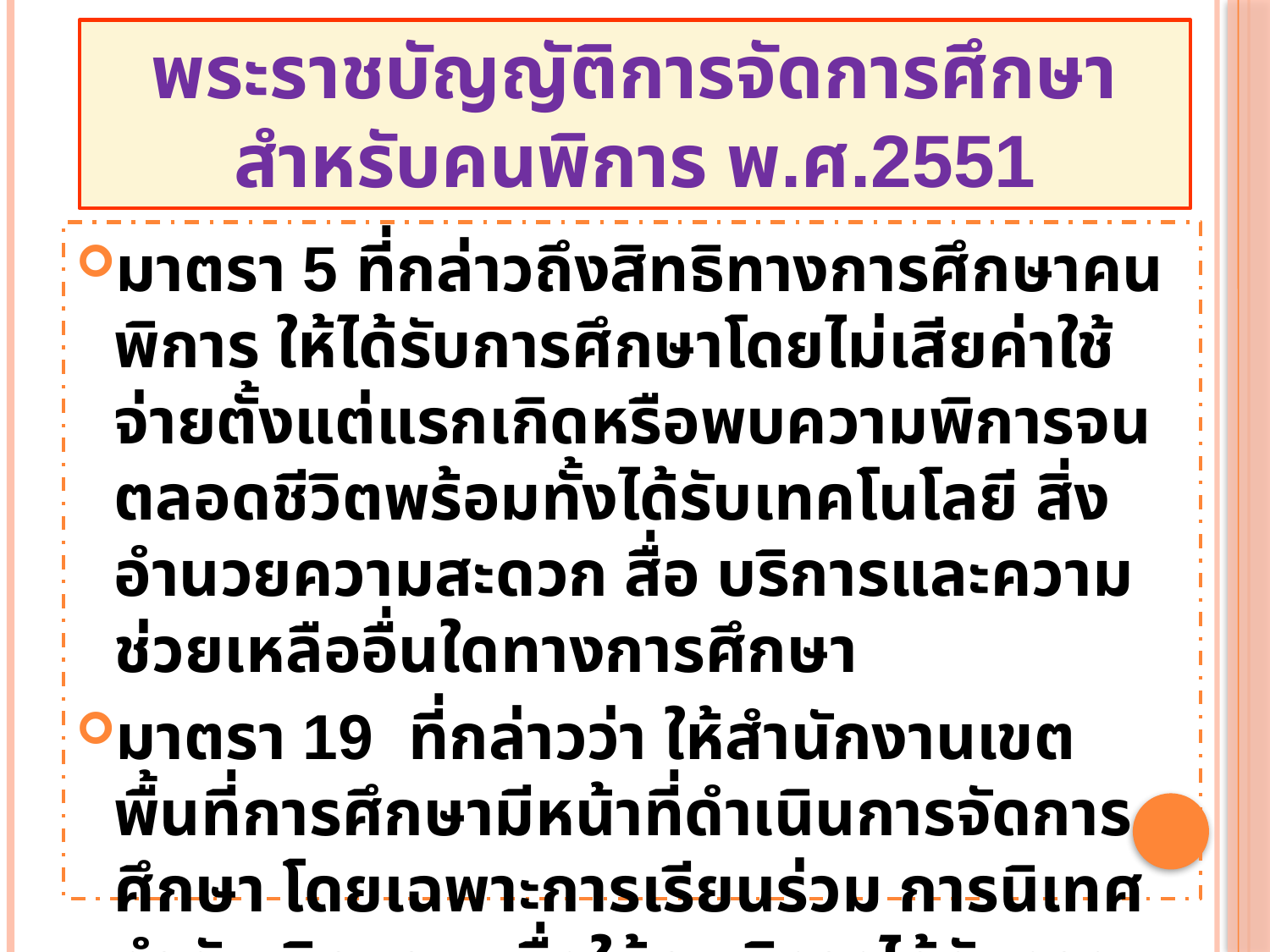

# พระราชบัญญัติการจัดการศึกษาสำหรับคนพิการ พ.ศ.2551
มาตรา 5 ที่กล่าวถึงสิทธิทางการศึกษาคนพิการ ให้ได้รับการศึกษาโดยไม่เสียค่าใช้จ่ายตั้งแต่แรกเกิดหรือพบความพิการจนตลอดชีวิตพร้อมทั้งได้รับเทคโนโลยี สิ่งอำนวยความสะดวก สื่อ บริการและความช่วยเหลืออื่นใดทางการศึกษา
มาตรา 19  ที่กล่าวว่า ให้สำนักงานเขตพื้นที่การศึกษามีหน้าที่ดำเนินการจัดการศึกษา โดยเฉพาะการเรียนร่วม การนิเทศ กำกับ ติดตาม เพื่อให้คนพิการได้รับการศึกษาอย่างทั่วถึงและมีคุณภาพตามที่กฎหมายกำหนด